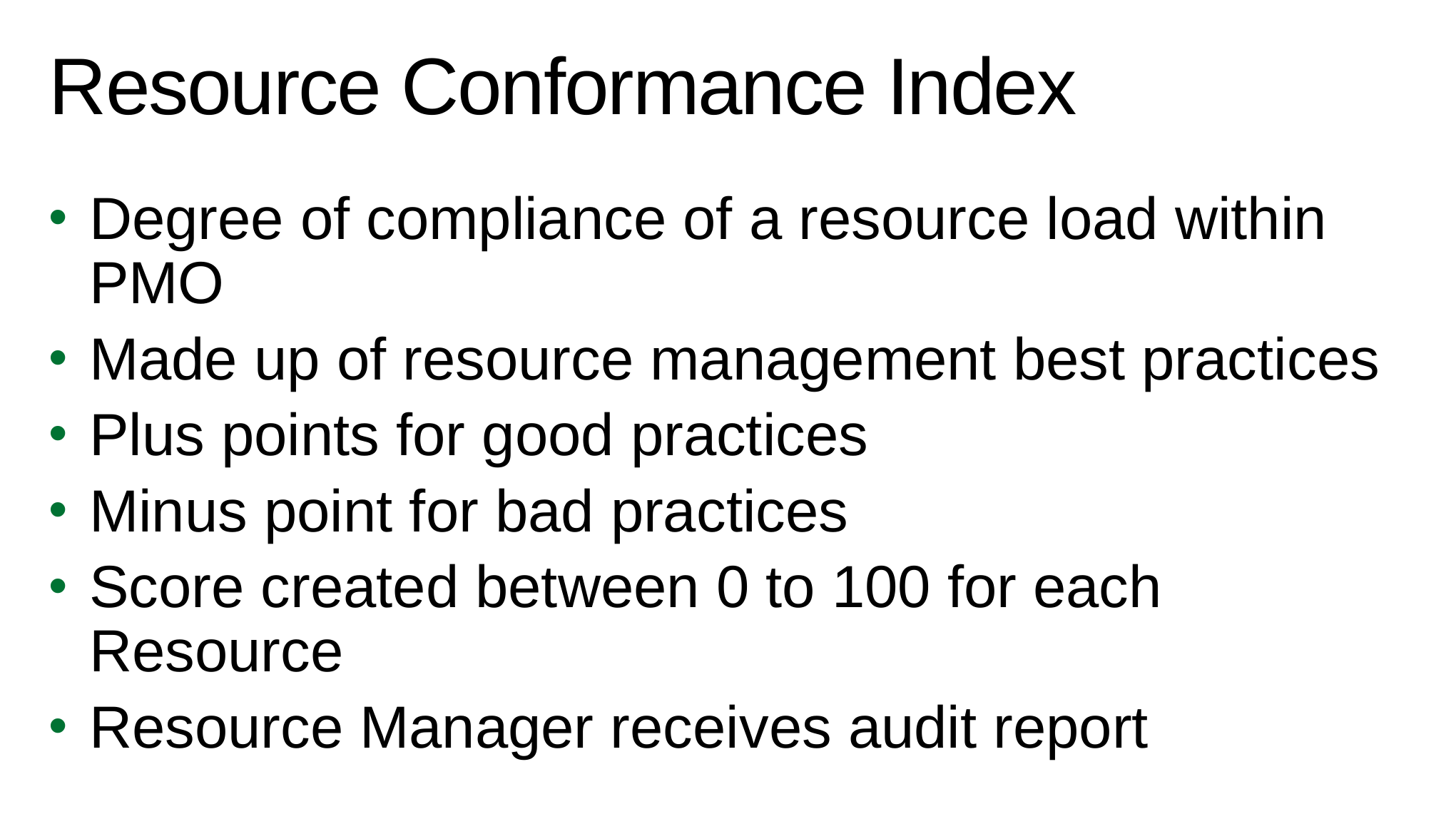

# Resource Conformance Index
Degree of compliance of a resource load within PMO
Made up of resource management best practices
Plus points for good practices
Minus point for bad practices
Score created between 0 to 100 for each Resource
Resource Manager receives audit report